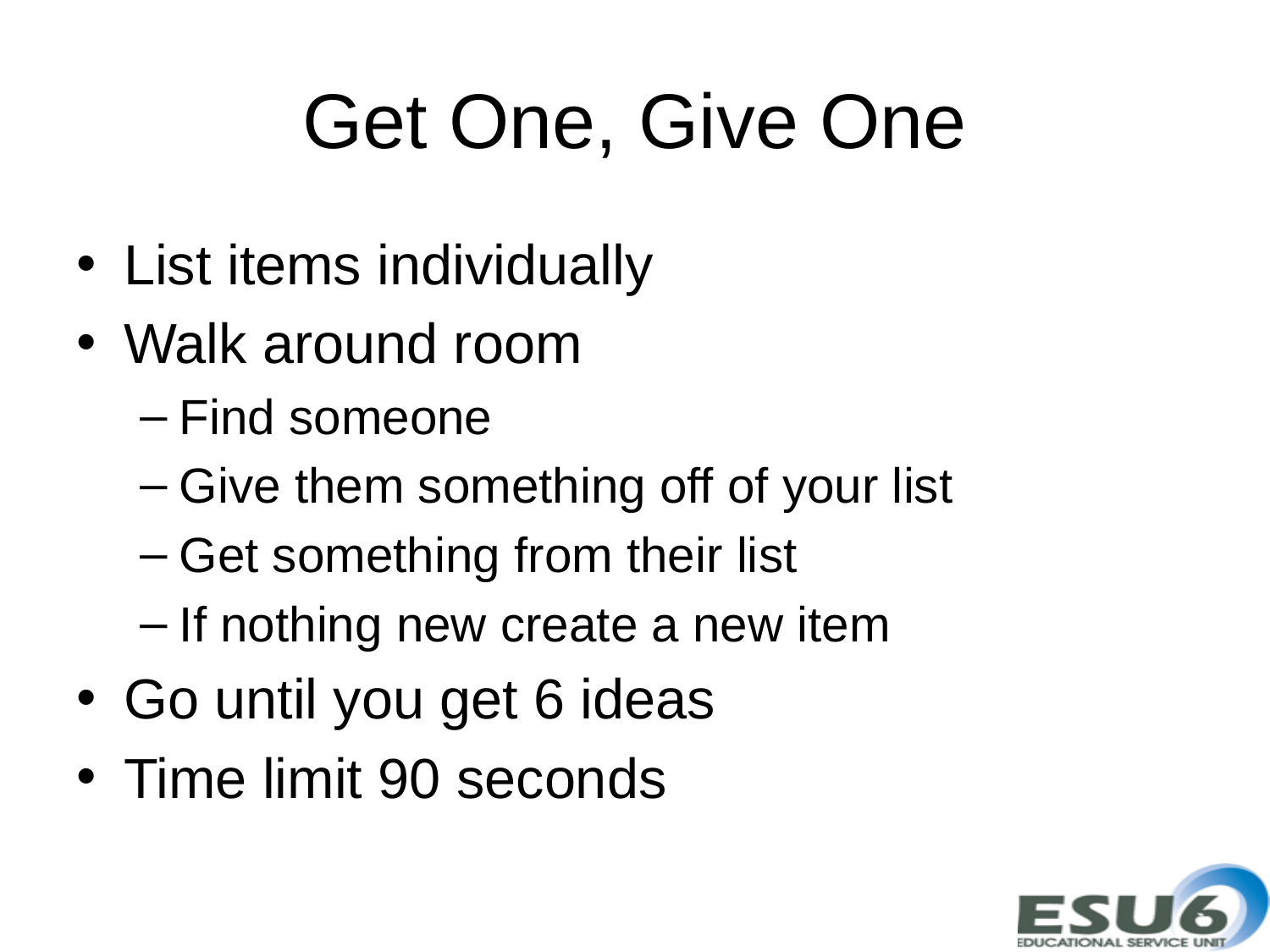

# Get One, Give One
List items individually
Walk around room
Find someone
Give them something off of your list
Get something from their list
If nothing new create a new item
Go until you get 6 ideas
Time limit 90 seconds